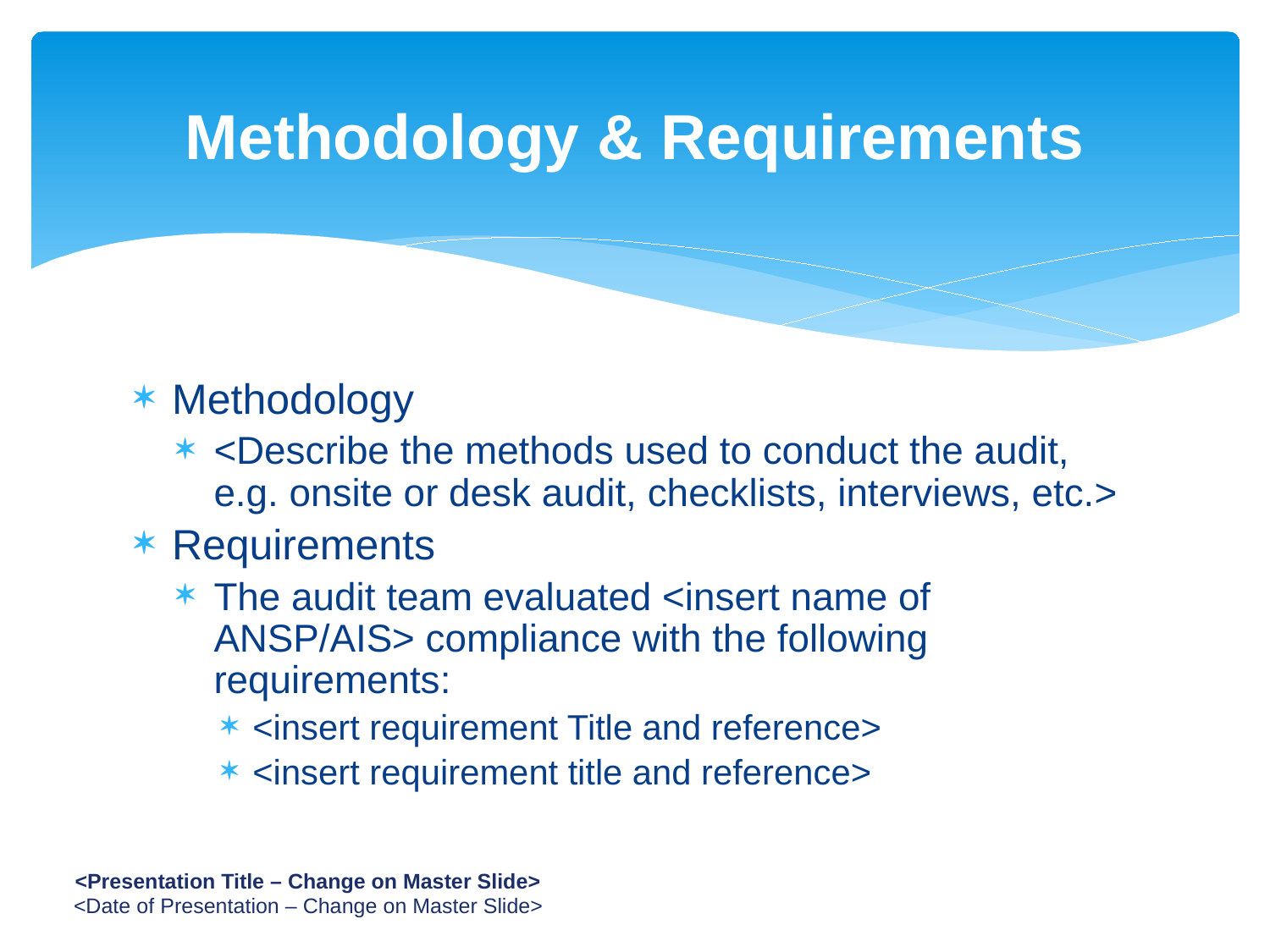

# Methodology & Requirements
Methodology
<Describe the methods used to conduct the audit, e.g. onsite or desk audit, checklists, interviews, etc.>
Requirements
The audit team evaluated <insert name of ANSP/AIS> compliance with the following requirements:
<insert requirement Title and reference>
<insert requirement title and reference>
5